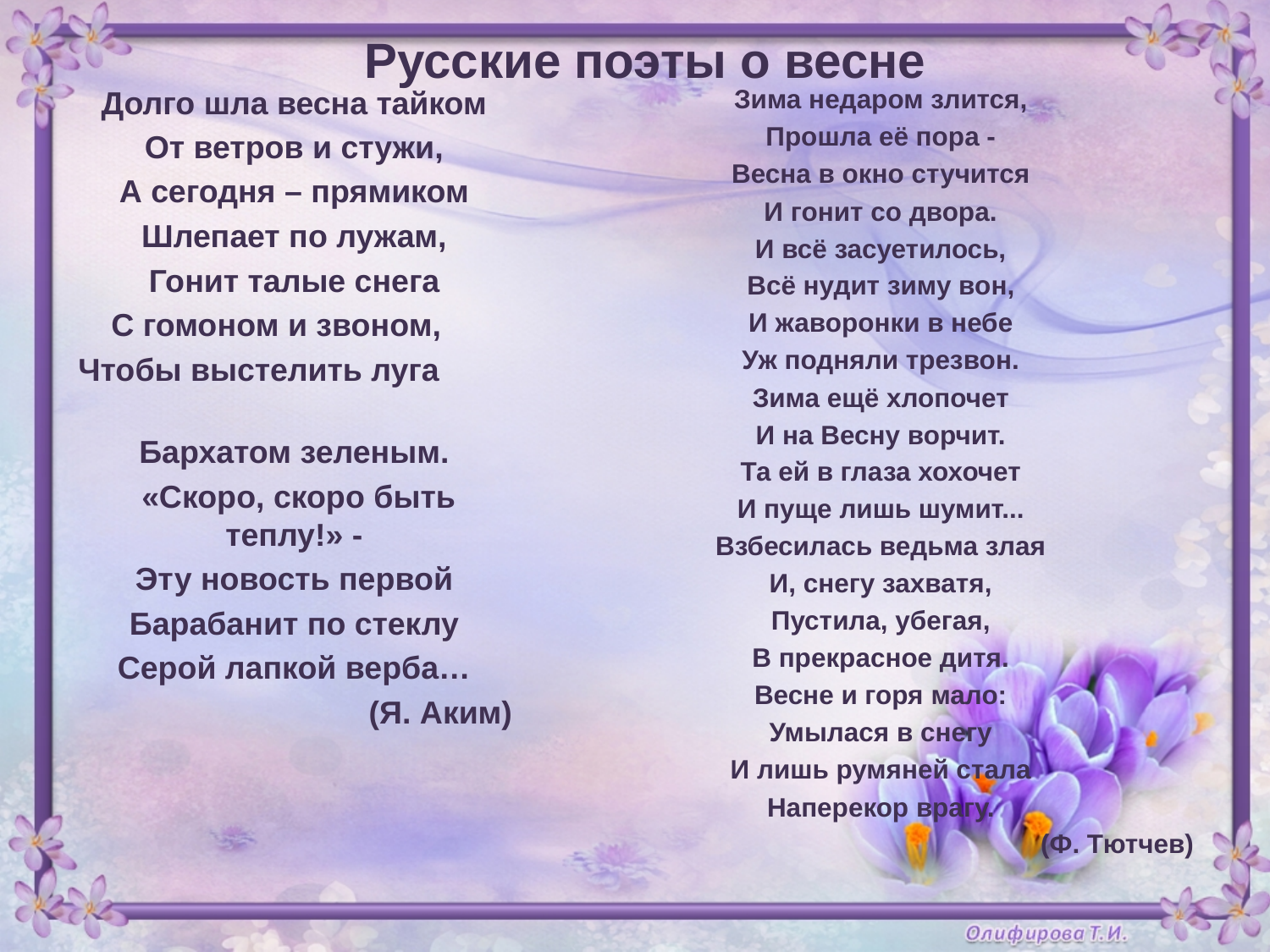

# Русские поэты о весне
Долго шла весна тайком
От ветров и стужи,
А сегодня – прямиком
Шлепает по лужам,
Гонит талые снега
С гомоном и звоном,
Чтобы выстелить луга
Бархатом зеленым.
 «Скоро, скоро быть теплу!» -
Эту новость первой
Барабанит по стеклу
Серой лапкой верба…
(Я. Аким)
Зима недаром злится,
Прошла её пора -
Весна в окно стучится
И гонит со двора.
И всё засуетилось,
Всё нудит зиму вон,
И жаворонки в небе
Уж подняли трезвон.
Зима ещё хлопочет
И на Весну ворчит.
Та ей в глаза хохочет
И пуще лишь шумит...
Взбесилась ведьма злая
И, снегу захватя,
Пустила, убегая,
В прекрасное дитя.
Весне и горя мало:
Умылася в снегу
И лишь румяней стала
Наперекор врагу.
(Ф. Тютчев)